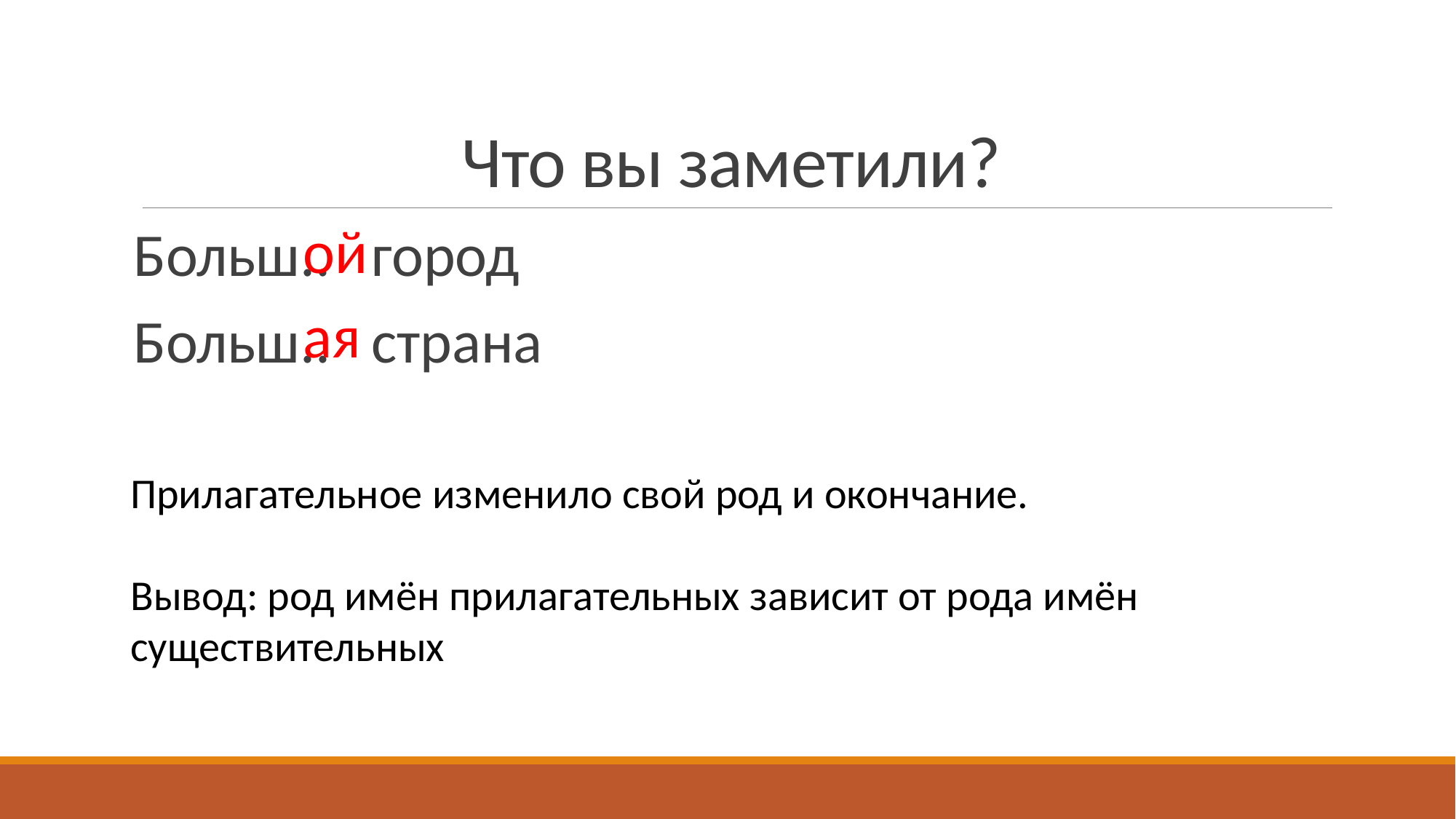

# Что вы заметили?
ой
Больш..   город
Больш..   страна
ая
Прилагательное изменило свой род и окончание.

Вывод: род имён прилагательных зависит от рода имён существительных